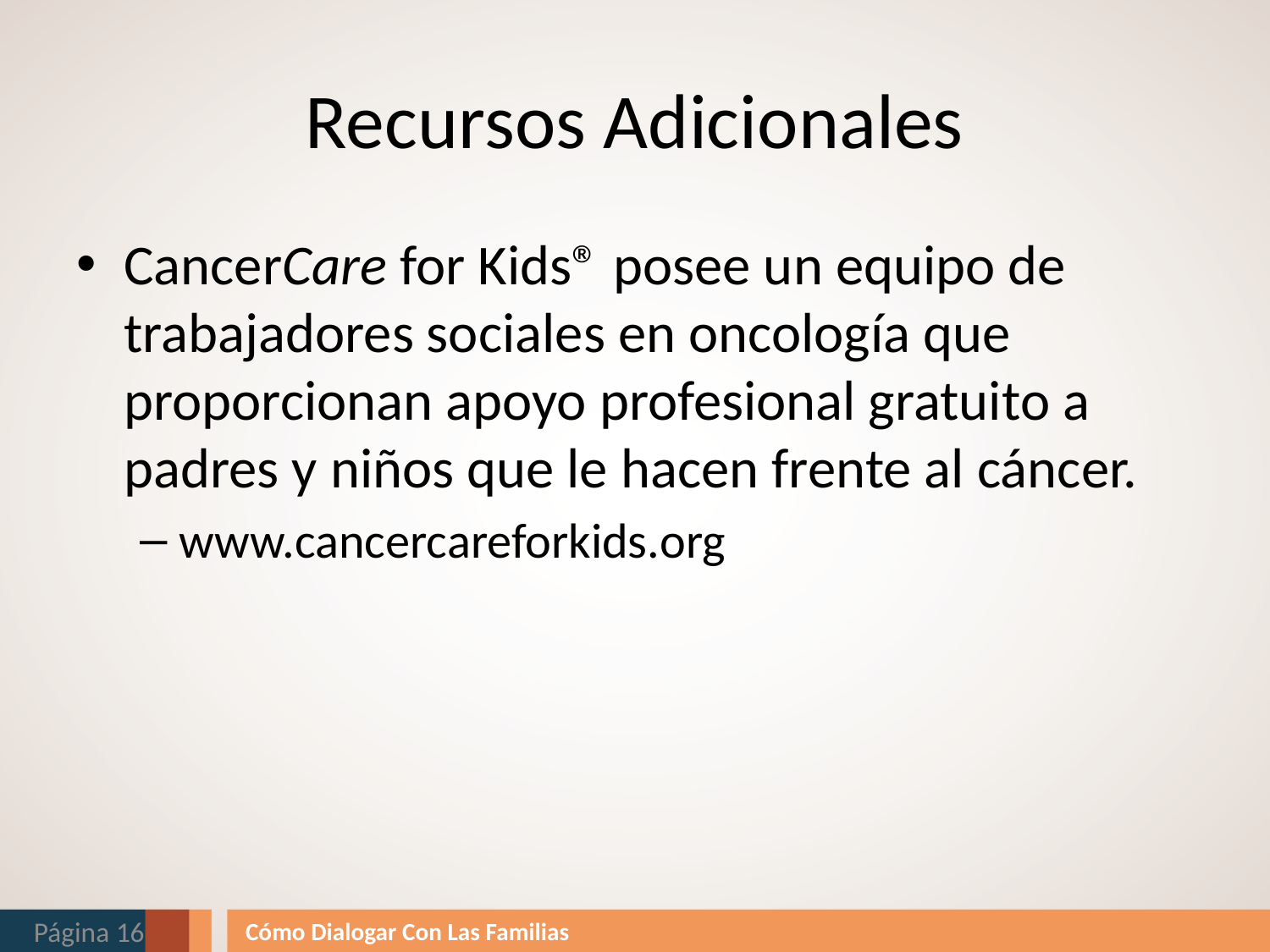

# Recursos Adicionales
CancerCare for Kids® posee un equipo de trabajadores sociales en oncología que proporcionan apoyo profesional gratuito a padres y niños que le hacen frente al cáncer.
www.cancercareforkids.org

Página 16
Cómo Dialogar Con Las Familias